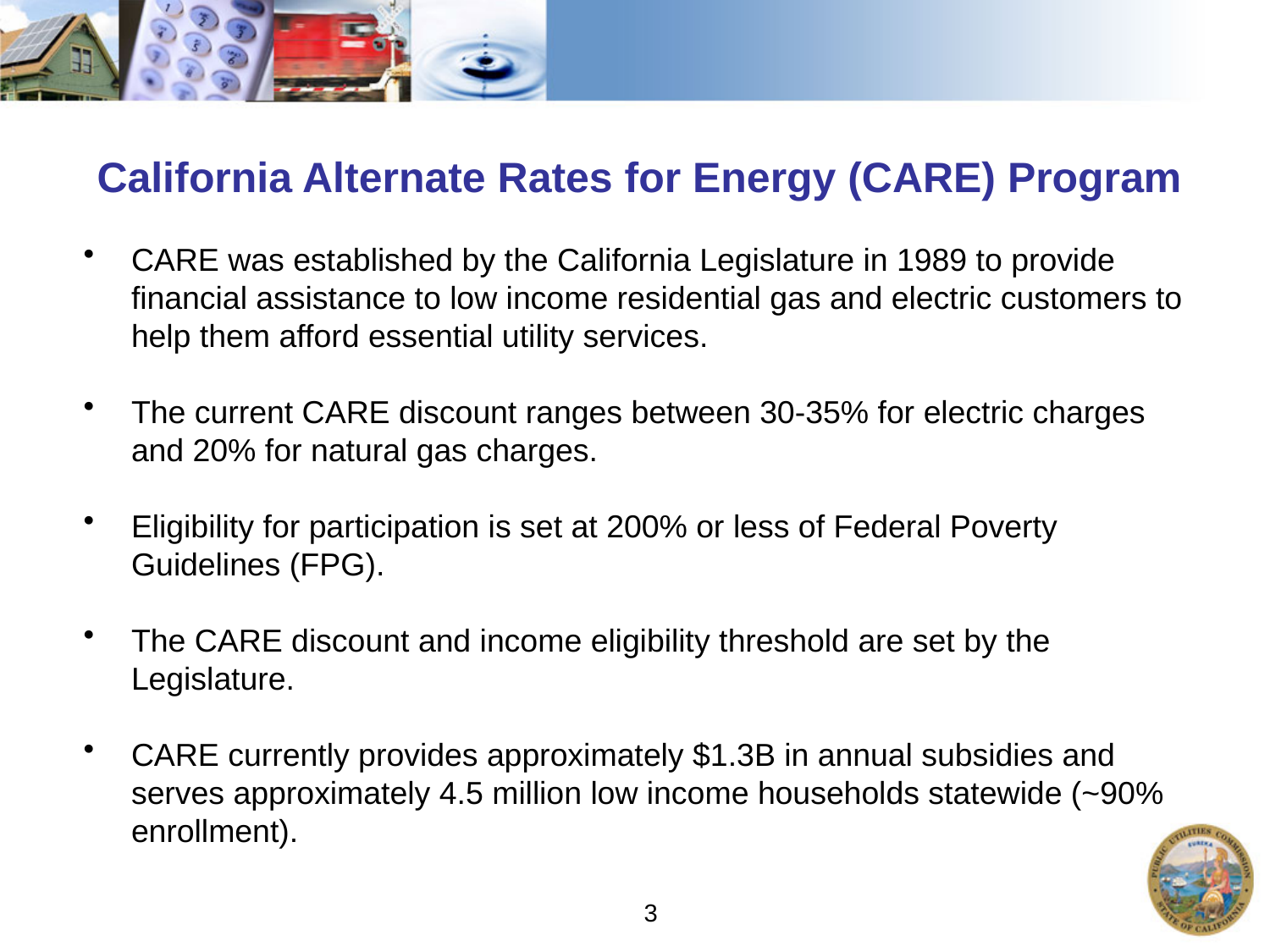

# California Alternate Rates for Energy (CARE) Program
CARE was established by the California Legislature in 1989 to provide financial assistance to low income residential gas and electric customers to help them afford essential utility services.

The current CARE discount ranges between 30-35% for electric charges and 20% for natural gas charges.

Eligibility for participation is set at 200% or less of Federal Poverty Guidelines (FPG).

The CARE discount and income eligibility threshold are set by the Legislature.

CARE currently provides approximately $1.3B in annual subsidies and serves approximately 4.5 million low income households statewide (~90% enrollment).

3